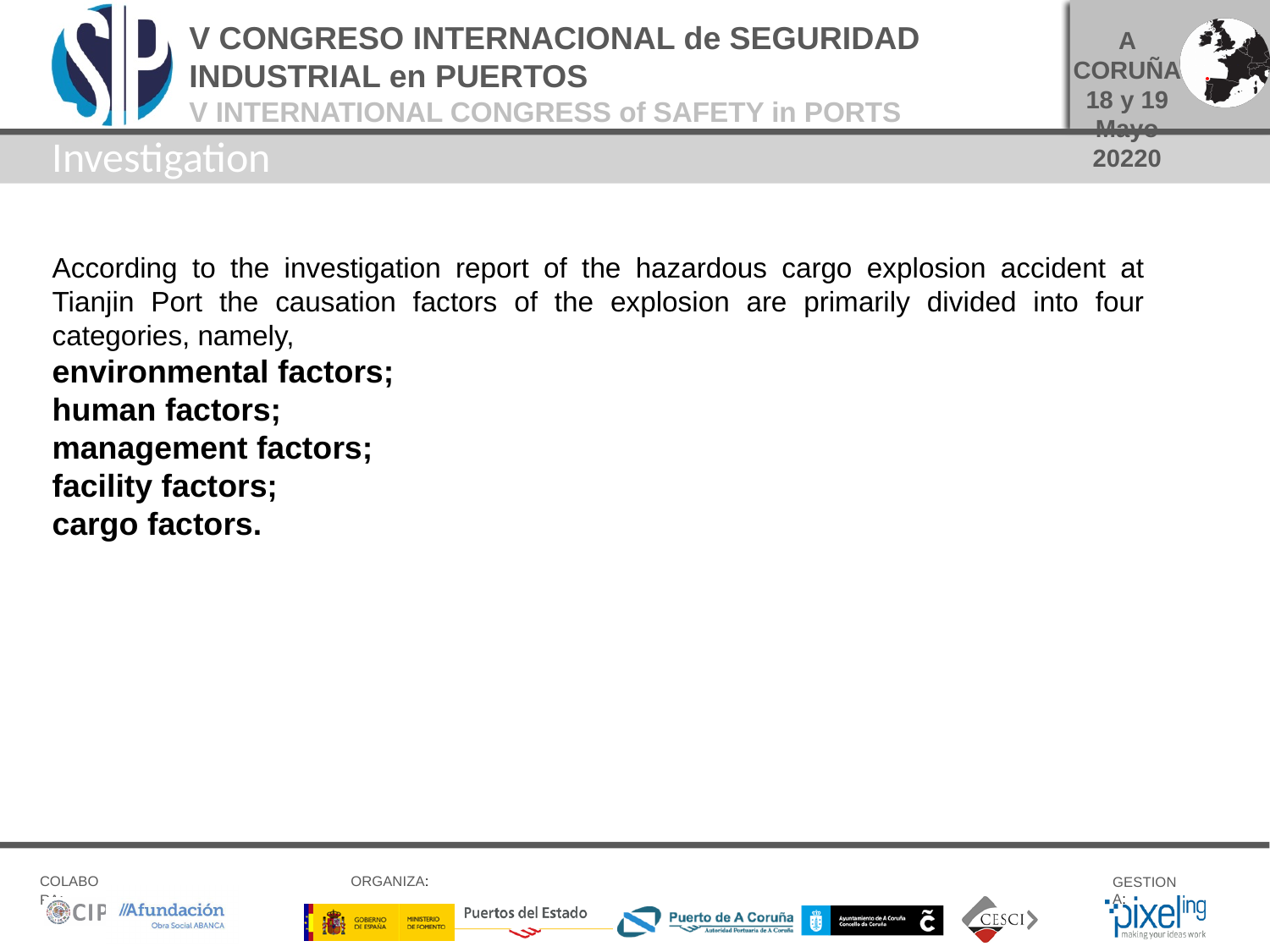

Investigation
According to the investigation report of the hazardous cargo explosion accident at Tianjin Port the causation factors of the explosion are primarily divided into four categories, namely,
environmental factors;
human factors;
management factors;
facility factors;
cargo factors.